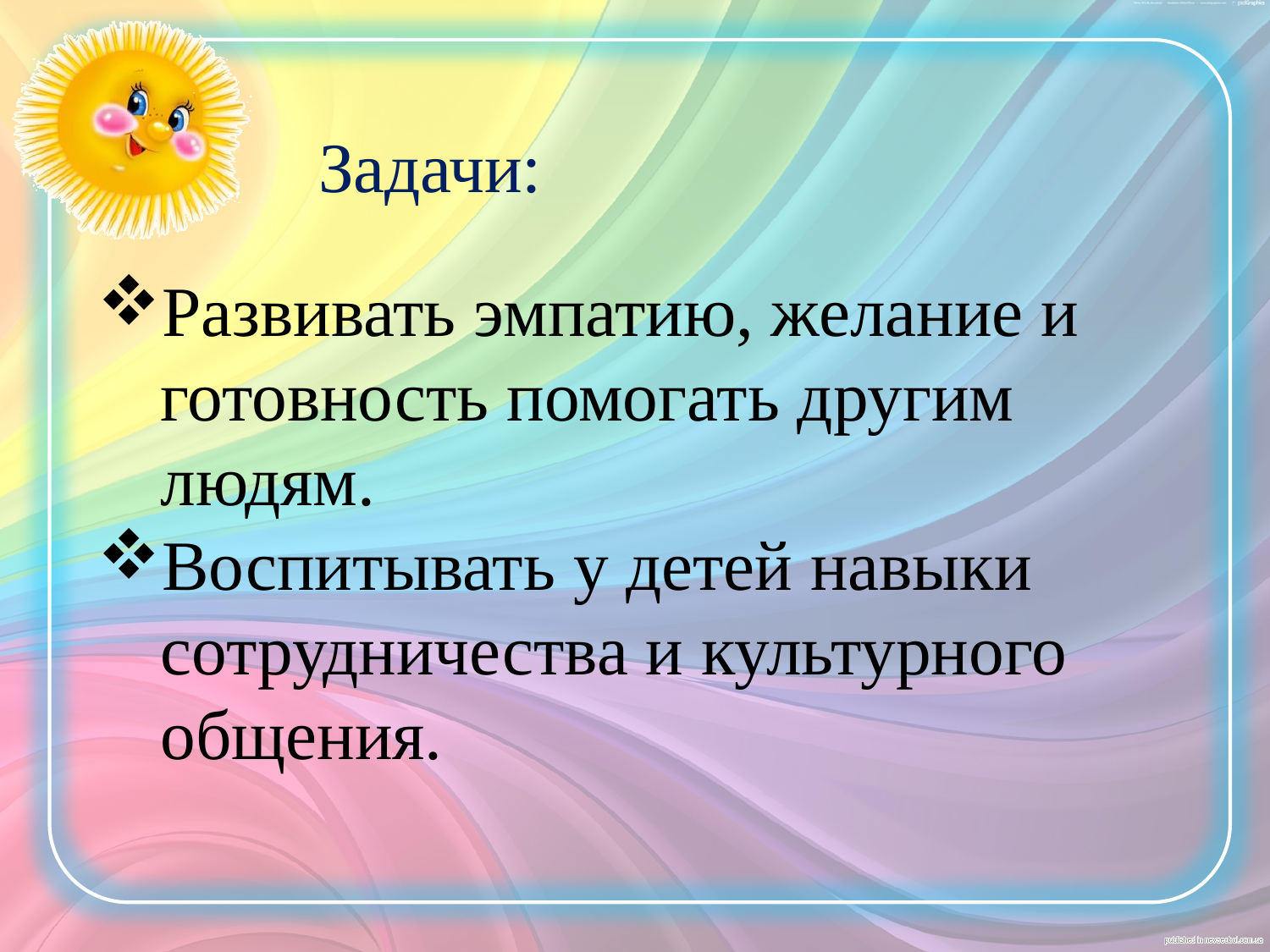

Задачи:

Развивать эмпатию, желание и готовность помогать другим людям.
Воспитывать у детей навыки сотрудничества и культурного общения.